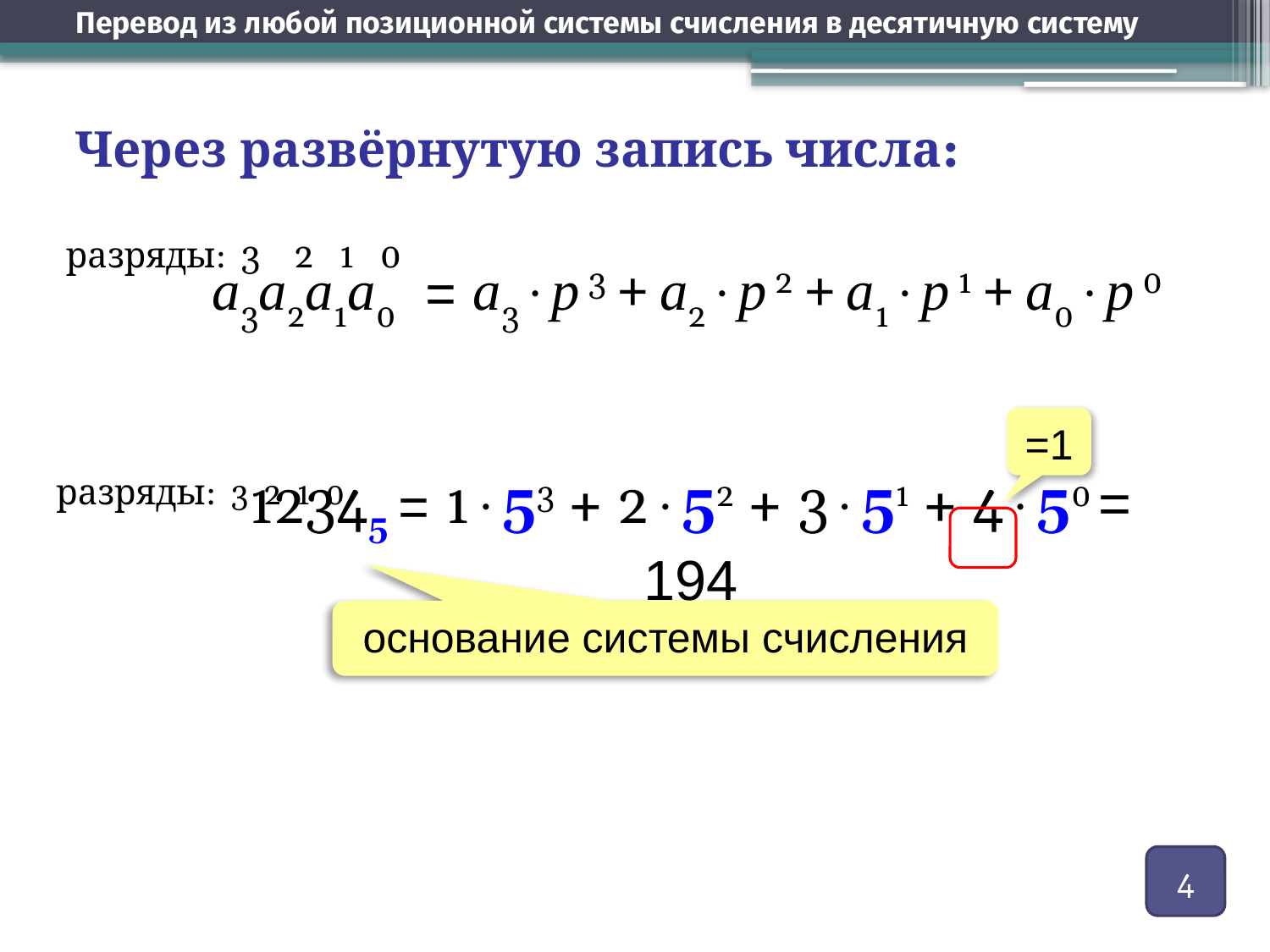

# Перевод из любой позиционной системы счисления в десятичную систему
Через развёрнутую запись числа:
разряды:  3    2   1   0
a3a2a1a0  = a3⋅p 3 + a2⋅p 2 + a1⋅p 1 + a0⋅p 0
=1
разряды:  3  2  1  0
12345 = 1⋅53 + 2⋅52 + 3⋅51 + 4⋅50 = 194

основание системы счисления
4